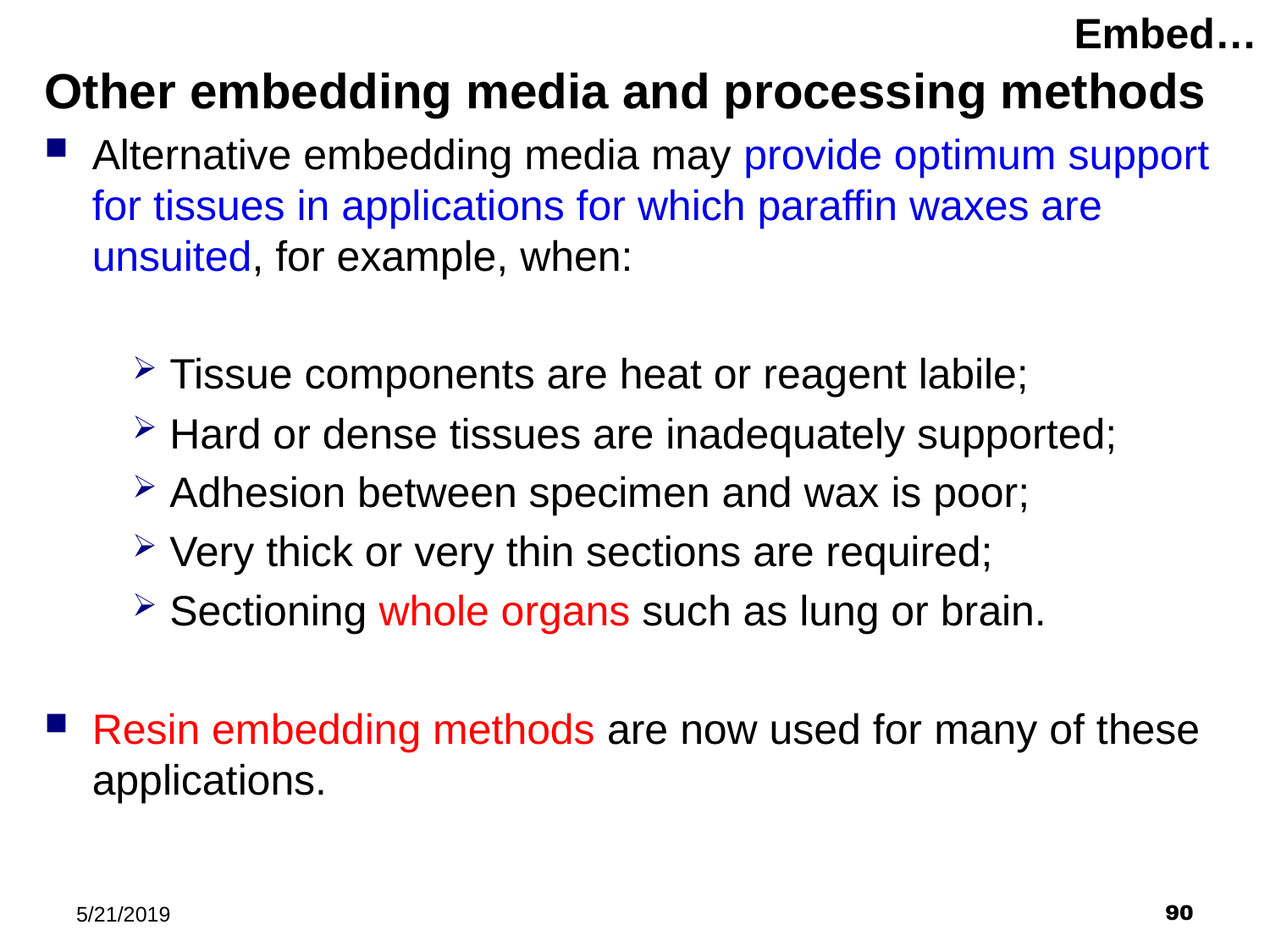

# Embed…
Other embedding media and processing methods
Alternative embedding media may provide optimum support for tissues in applications for which paraffin waxes are unsuited, for example, when:

 Tissue components are heat or reagent labile;
 Hard or dense tissues are inadequately supported;
 Adhesion between specimen and wax is poor;
 Very thick or very thin sections are required;
 Sectioning whole organs such as lung or brain.

Resin embedding methods are now used for many of these applications.

5/21/2019
90